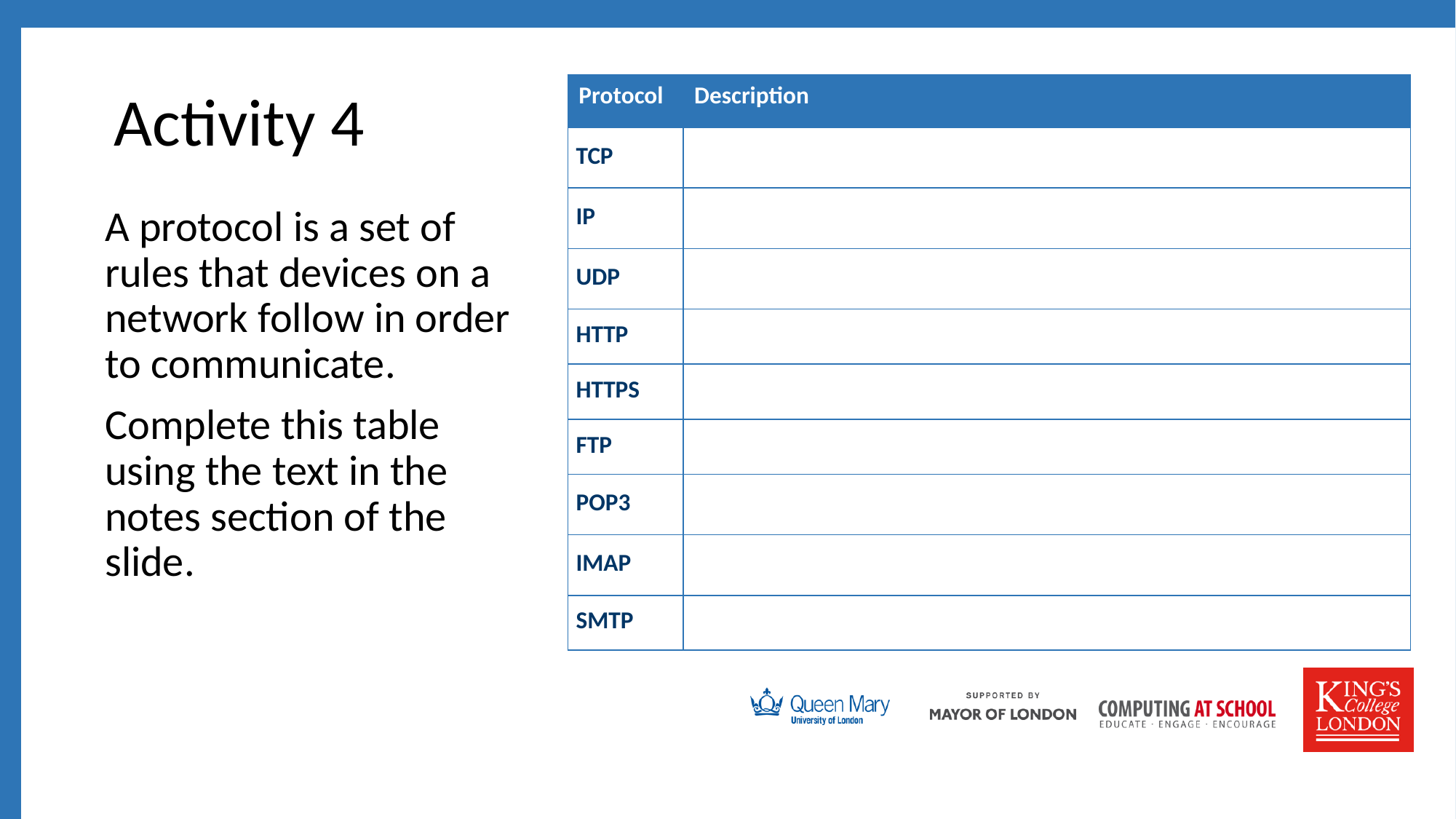

# Activity 4
| Protocol | Description |
| --- | --- |
| TCP |  |
| IP |  |
| UDP |  |
| HTTP |  |
| HTTPS |  |
| FTP |  |
| POP3 |  |
| IMAP |  |
| SMTP |  |
A protocol is a set of rules that devices on a network follow in order to communicate.
Complete this table using the text in the notes section of the slide.